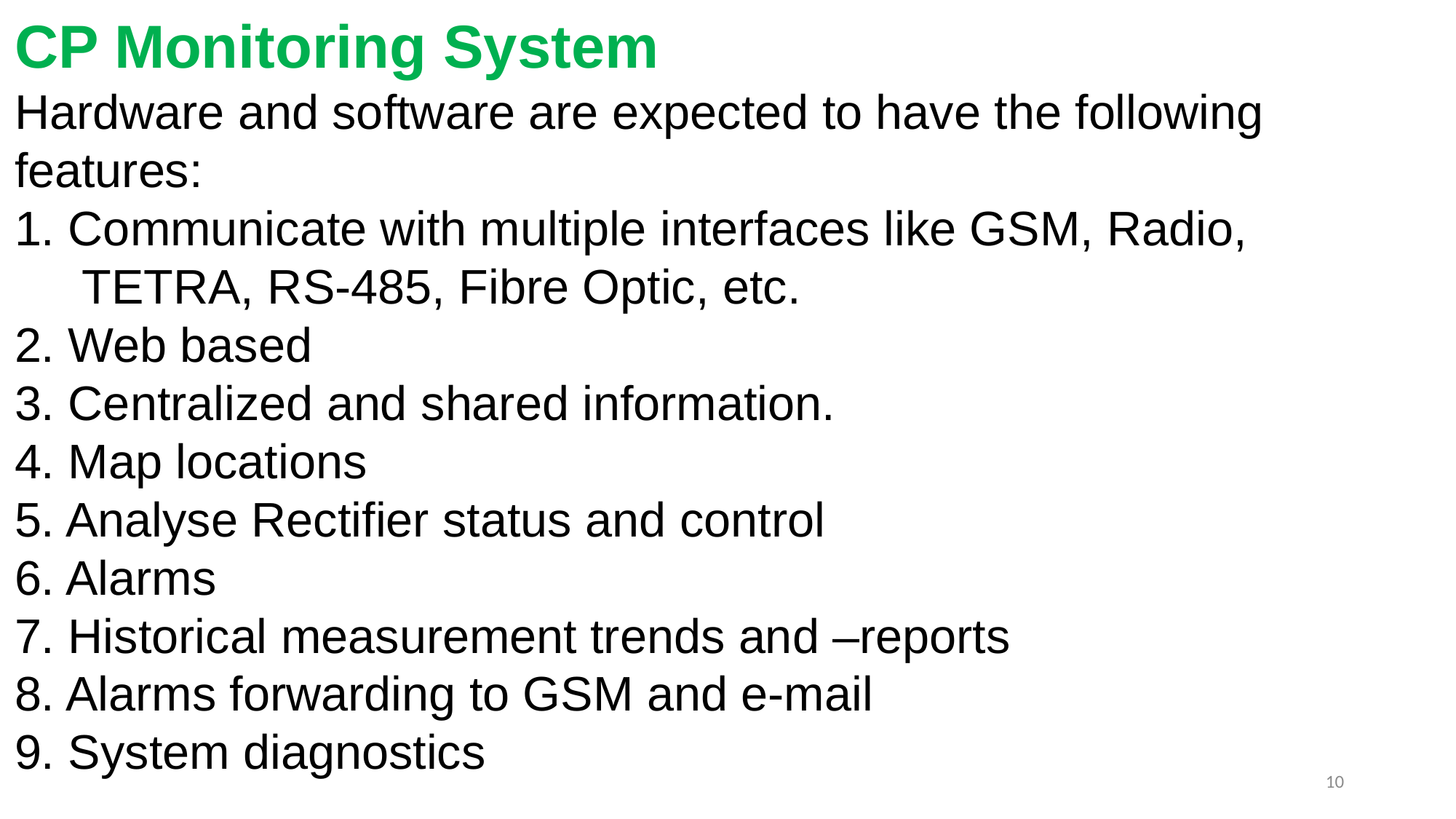

CP Monitoring System
Hardware and software are expected to have the following features:
1. Communicate with multiple interfaces like GSM, Radio,
     TETRA, RS-485, Fibre Optic, etc.
2. Web based
3. Centralized and shared information.
4. Map locations
5. Analyse Rectifier status and control
6. Alarms
7. Historical measurement trends and –reports
8. Alarms forwarding to GSM and e-mail
9. System diagnostics

10